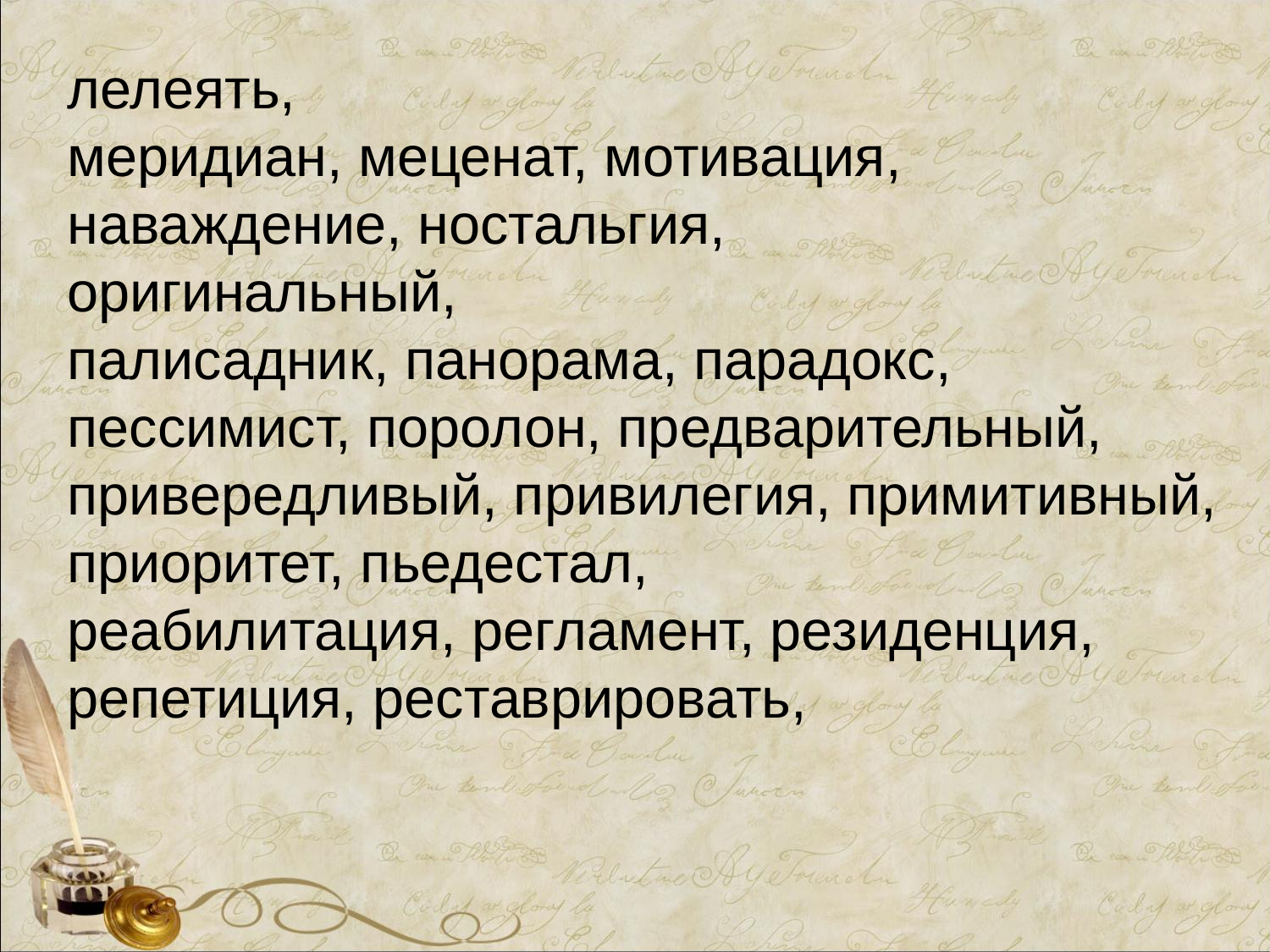

лелеять,
меридиан, меценат, мотивация,
наваждение, ностальгия,
оригинальный,
палисадник, панорама, парадокс, пессимист, поролон, предварительный, привередливый, привилегия, примитивный, приоритет, пьедестал,
реабилитация, регламент, резиденция, репетиция, реставрировать,